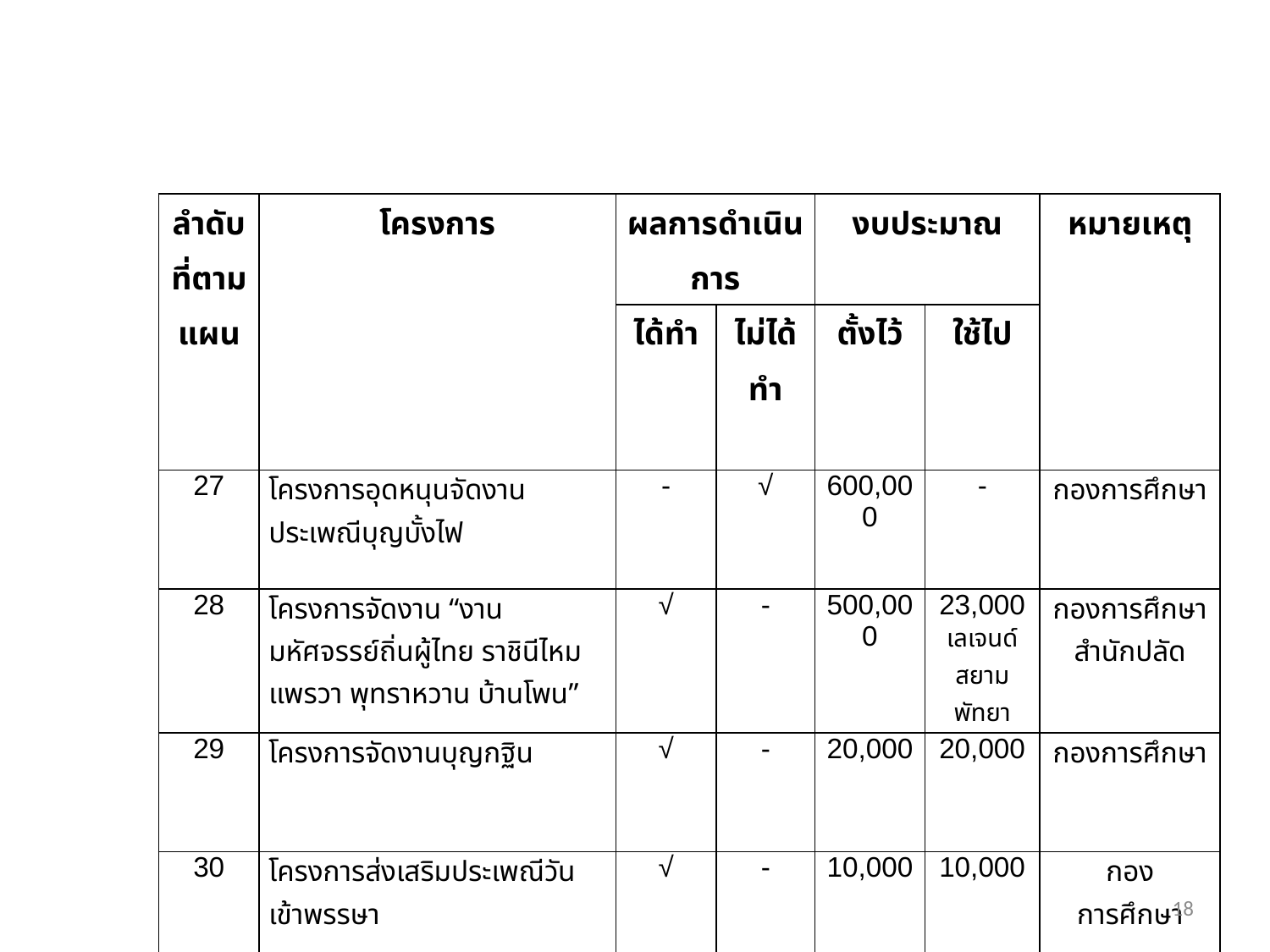

| ลำดับที่ตามแผน | โครงการ | ผลการดำเนินการ |  | งบประมาณ |  | หมายเหตุ |
| --- | --- | --- | --- | --- | --- | --- |
|  |  | ได้ทำ | ไม่ได้ทำ | ตั้งไว้ | ใช้ไป |  |
| 27 | โครงการอุดหนุนจัดงานประเพณีบุญบั้งไฟ | - | √ | 600,000 | - | กองการศึกษา |
| 28 | โครงการจัดงาน “งานมหัศจรรย์ถิ่นผู้ไทย ราชินีไหมแพรวา พุทราหวาน บ้านโพน” | √ | - | 500,000 | 23,000 เลเจนด์สยามพัทยา | กองการศึกษา สำนักปลัด |
| 29 | โครงการจัดงานบุญกฐิน | √ | - | 20,000 | 20,000 | กองการศึกษา |
| 30 | โครงการส่งเสริมประเพณีวันเข้าพรรษา | √ | - | 10,000 | 10,000 | กอง การศึกษา |
18